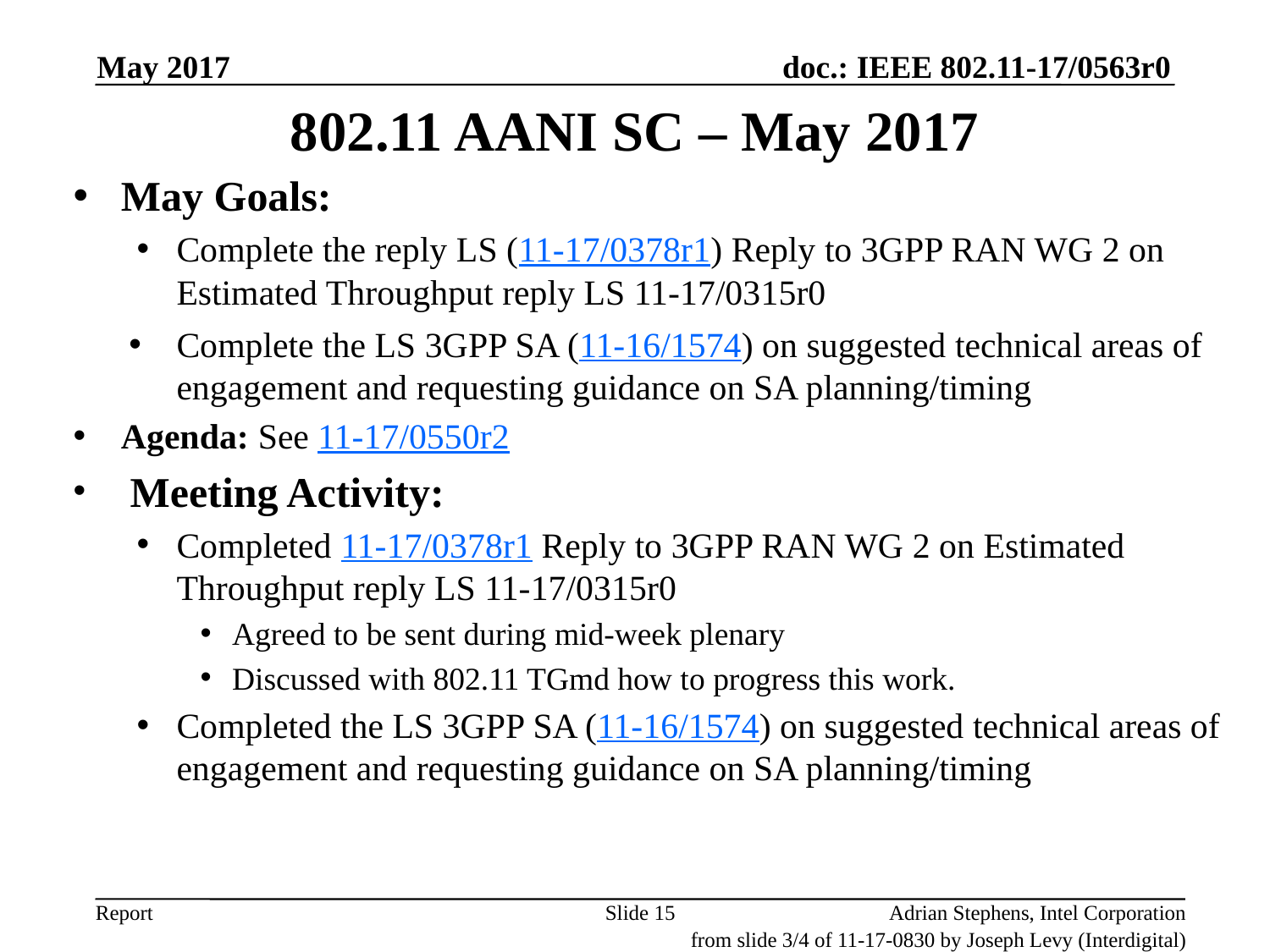

May 2017
# 802.11 AANI SC – May 2017
May Goals:
Complete the reply LS (11-17/0378r1) Reply to 3GPP RAN WG 2 on Estimated Throughput reply LS 11-17/0315r0
Complete the LS 3GPP SA (11-16/1574) on suggested technical areas of engagement and requesting guidance on SA planning/timing
Agenda: See 11-17/0550r2
 Meeting Activity:
Completed 11-17/0378r1 Reply to 3GPP RAN WG 2 on Estimated Throughput reply LS 11-17/0315r0
Agreed to be sent during mid-week plenary
Discussed with 802.11 TGmd how to progress this work.
Completed the LS 3GPP SA (11-16/1574) on suggested technical areas of engagement and requesting guidance on SA planning/timing

Slide 15
Adrian Stephens, Intel Corporation
from slide 3/4 of 11-17-0830 by Joseph Levy (Interdigital)